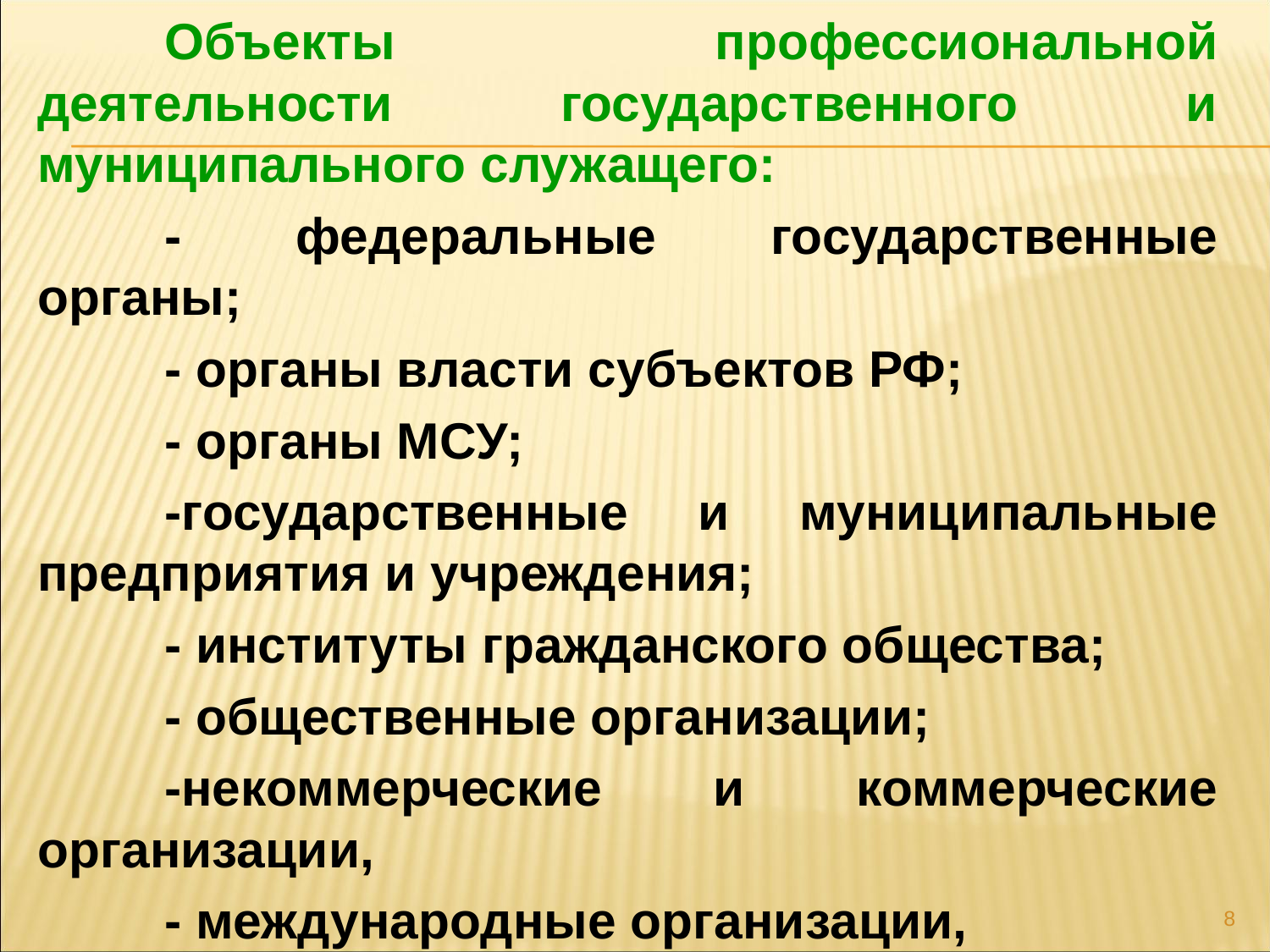

Объекты профессиональной деятельности государственного и муниципального служащего:
	- федеральные государственные органы;
	- органы власти субъектов РФ;
	- органы МСУ;
	-государственные и муниципальные предприятия и учреждения;
	- институты гражданского общества;
	- общественные организации;
	-некоммерческие и коммерческие организации,
	- международные организации,
	- научные и образовательные организации.
8